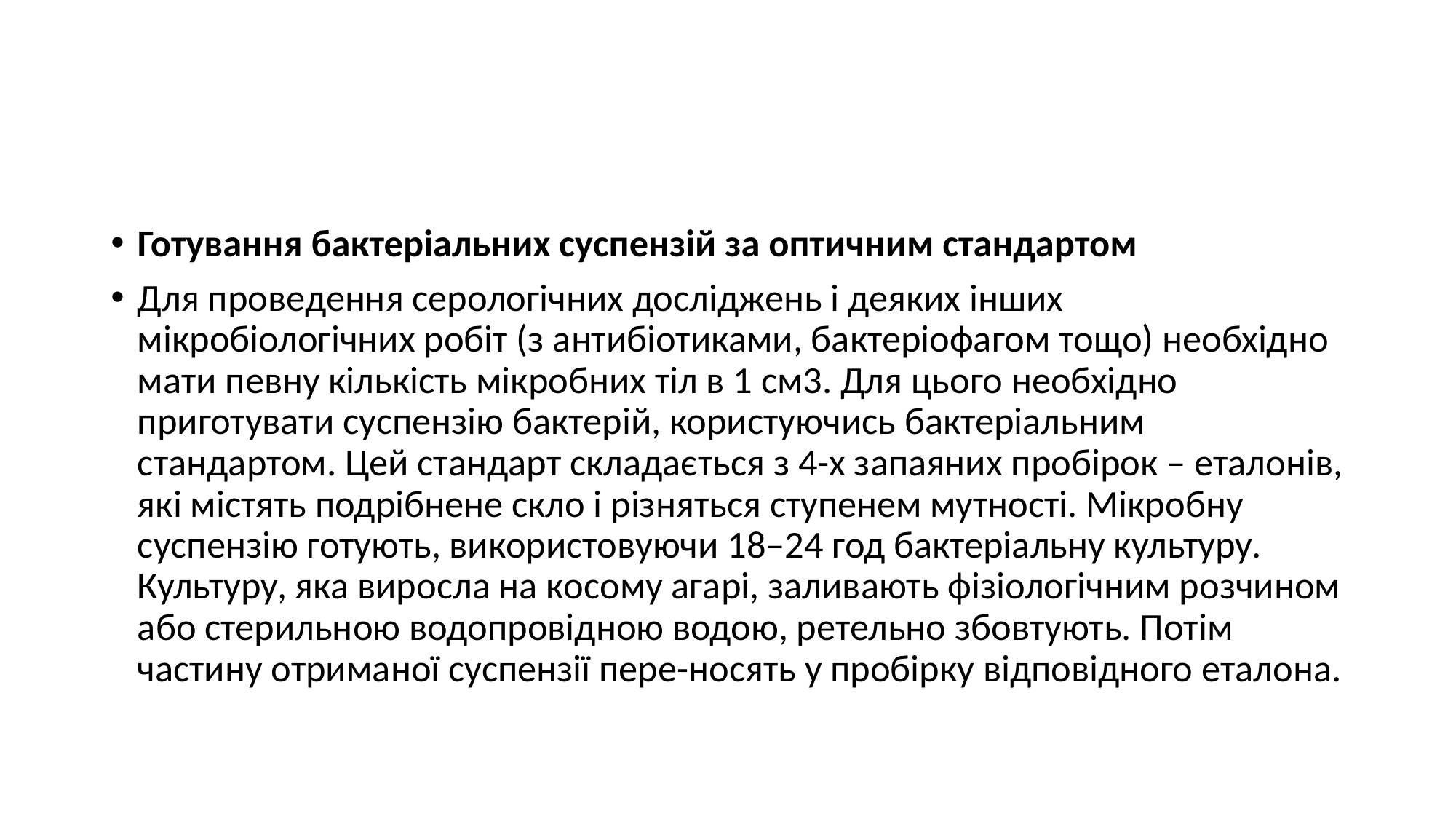

#
Готування бактеріальних суспензій за оптичним стандартом
Для проведення серологічних досліджень і деяких інших мікробіологічних робіт (з антибіотиками, бактеріофагом тощо) необхідно мати певну кількість мікробних тіл в 1 см3. Для цього необхідно приготувати суспензію бактерій, користуючись бактеріальним стандартом. Цей стандарт складається з 4-х запаяних пробірок – еталонів, які містять подрібнене скло і різняться ступенем мутності. Мікробну суспензію готують, використовуючи 18–24 год бактеріальну культуру. Культуру, яка виросла на косому агарі, заливають фізіологічним розчином або стерильною водопровідною водою, ретельно збовтують. Потім частину отриманої суспензії пере-носять у пробірку відповідного еталона.